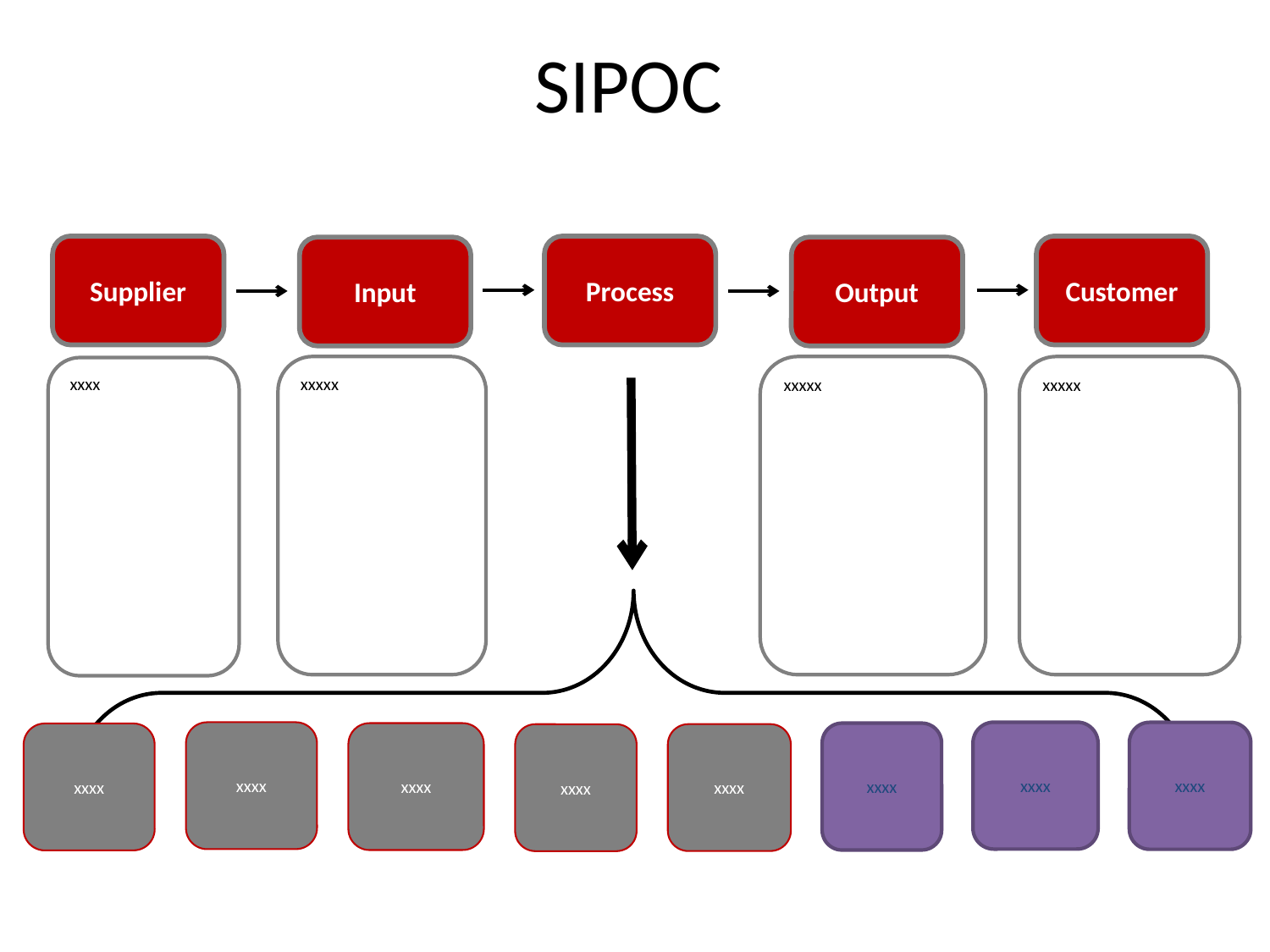

SIPOC

Supplier
Customer
Process
Input
Output
xxxxx
xxxxx
xxxxx
xxxx

xxxx
xxxx
xxxx
xxxx
xxxx
xxxx
xxxx
xxxx